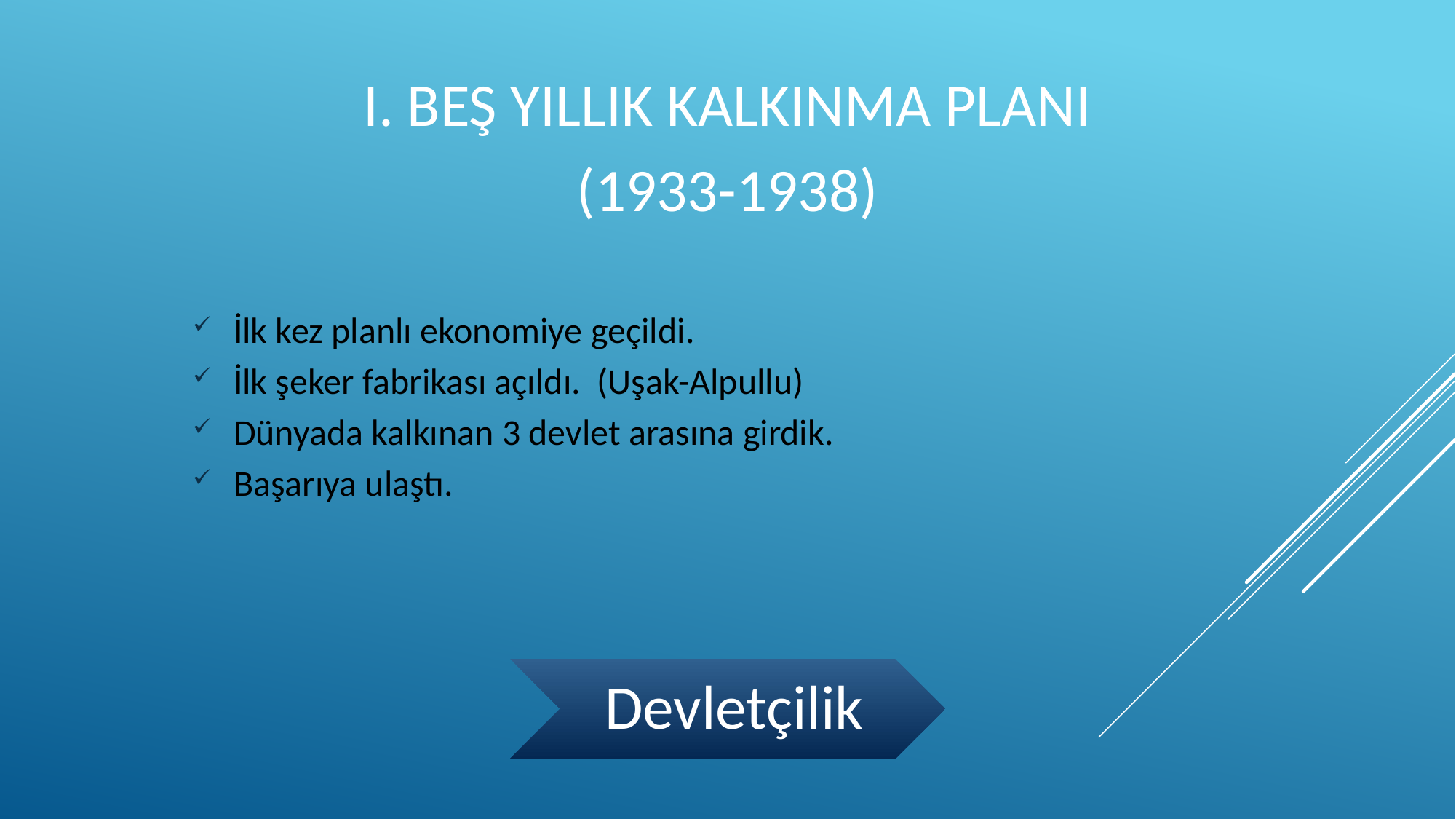

I. BEŞ YILLIK KALKINMA PLANI
(1933-1938)

İlk kez planlı ekonomiye geçildi.
İlk şeker fabrikası açıldı.  (Uşak-Alpullu)
Dünyada kalkınan 3 devlet arasına girdik.
Başarıya ulaştı.

Devletçilik